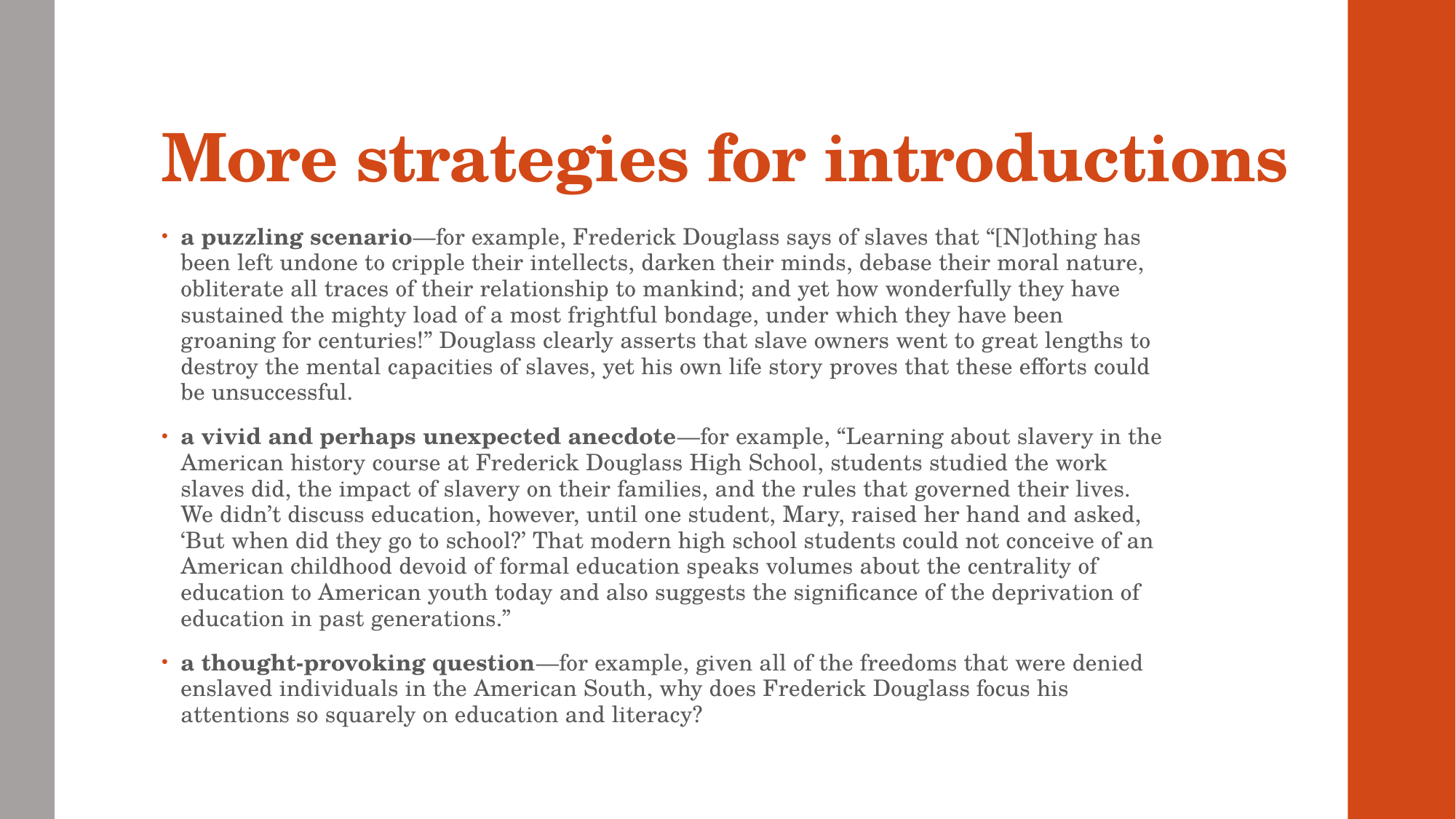

# More strategies for introductions
a puzzling scenario—for example, Frederick Douglass says of slaves that “[N]othing has been left undone to cripple their intellects, darken their minds, debase their moral nature, obliterate all traces of their relationship to mankind; and yet how wonderfully they have sustained the mighty load of a most frightful bondage, under which they have been groaning for centuries!” Douglass clearly asserts that slave owners went to great lengths to destroy the mental capacities of slaves, yet his own life story proves that these efforts could be unsuccessful.
a vivid and perhaps unexpected anecdote—for example, “Learning about slavery in the American history course at Frederick Douglass High School, students studied the work slaves did, the impact of slavery on their families, and the rules that governed their lives. We didn’t discuss education, however, until one student, Mary, raised her hand and asked, ‘But when did they go to school?’ That modern high school students could not conceive of an American childhood devoid of formal education speaks volumes about the centrality of education to American youth today and also suggests the significance of the deprivation of education in past generations.”
a thought-provoking question—for example, given all of the freedoms that were denied enslaved individuals in the American South, why does Frederick Douglass focus his attentions so squarely on education and literacy?